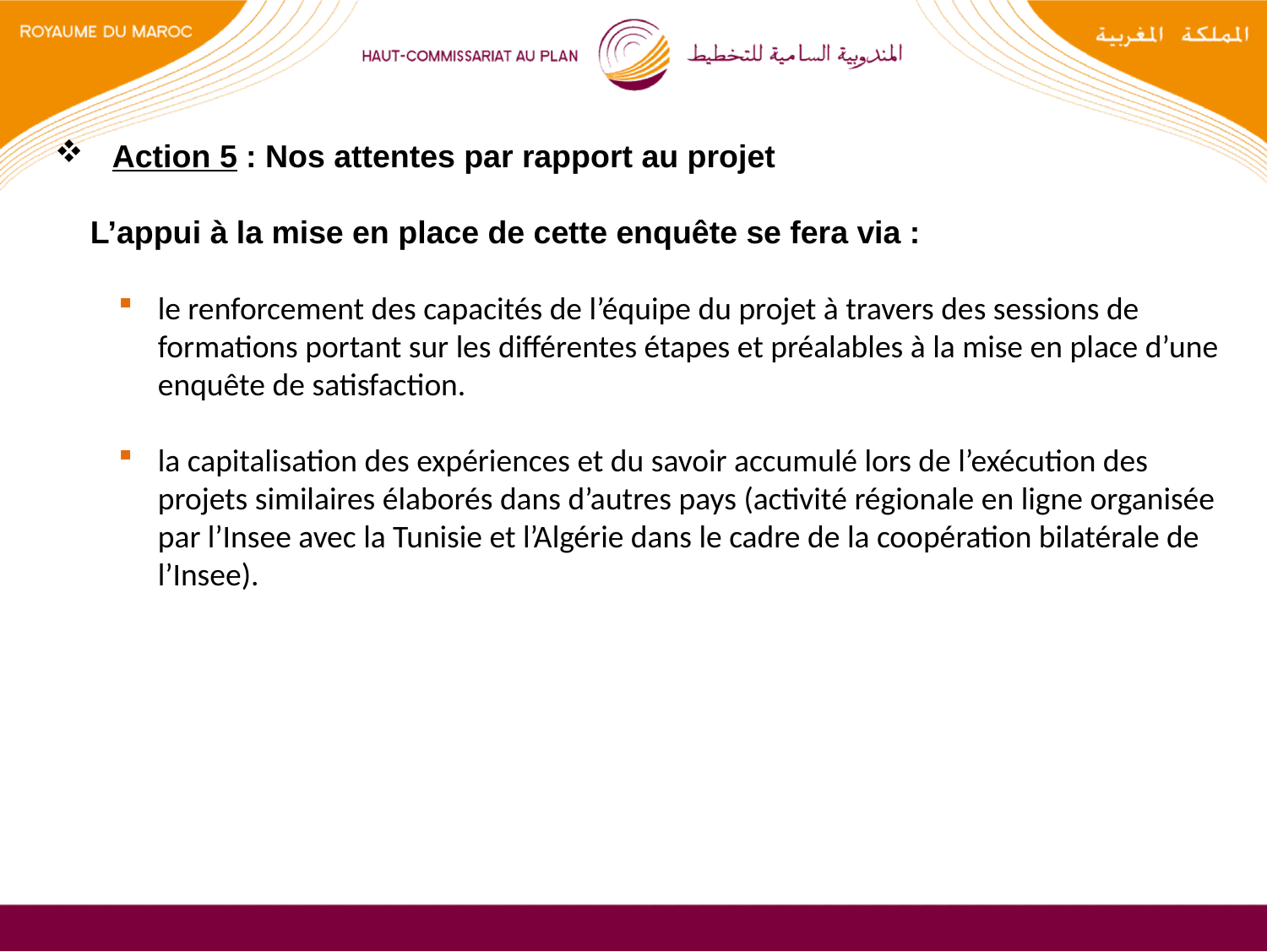

Action 5 : Nos attentes par rapport au projet

    L’appui à la mise en place de cette enquête se fera via :

le renforcement des capacités de l’équipe du projet à travers des sessions de formations portant sur les différentes étapes et préalables à la mise en place d’une enquête de satisfaction.

la capitalisation des expériences et du savoir accumulé lors de l’exécution des projets similaires élaborés dans d’autres pays (activité régionale en ligne organisée par l’Insee avec la Tunisie et l’Algérie dans le cadre de la coopération bilatérale de l’Insee).